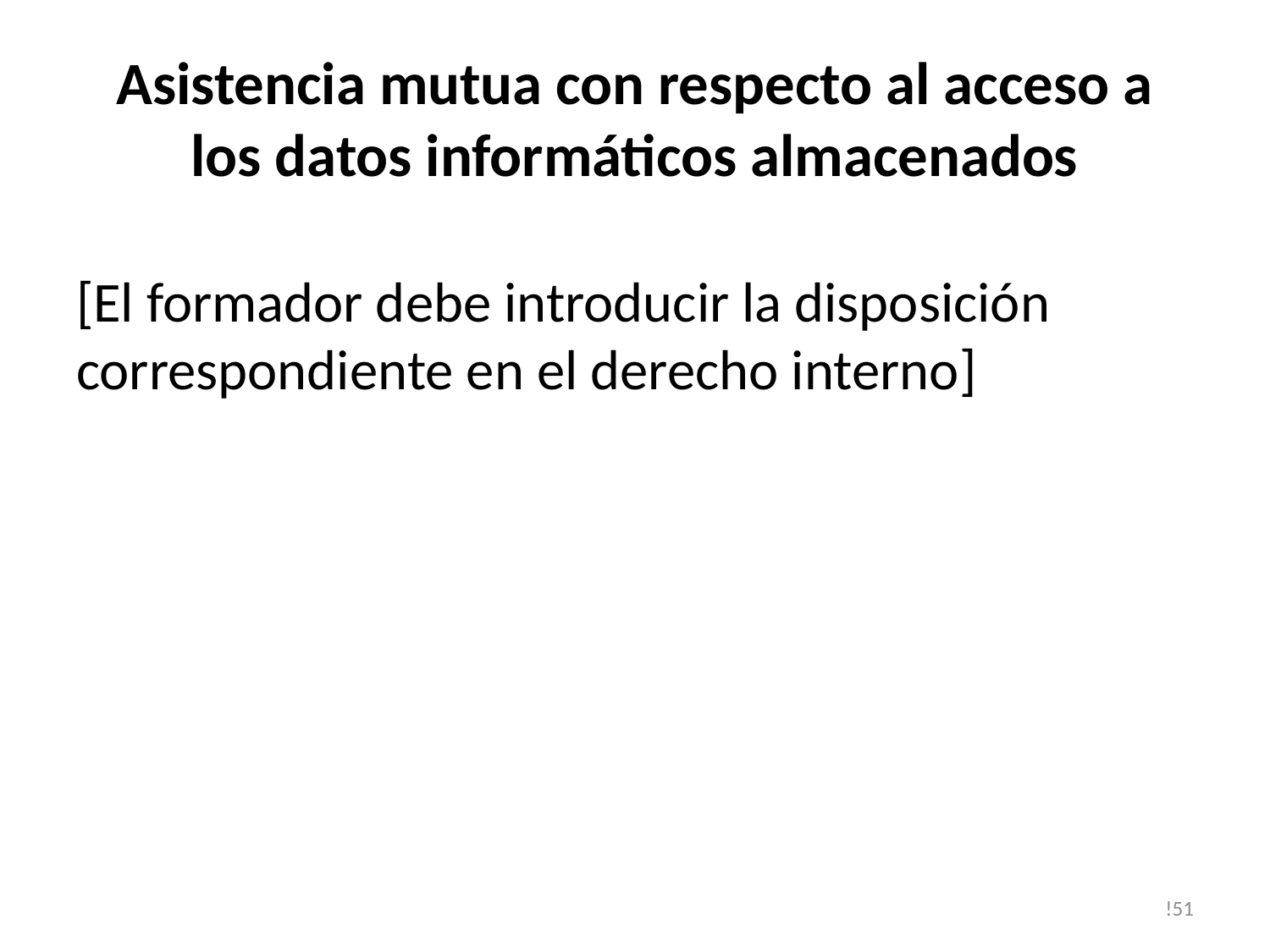

# Asistencia mutua con respecto al acceso a los datos informáticos almacenados
[El formador debe introducir la disposición correspondiente en el derecho interno]
!51